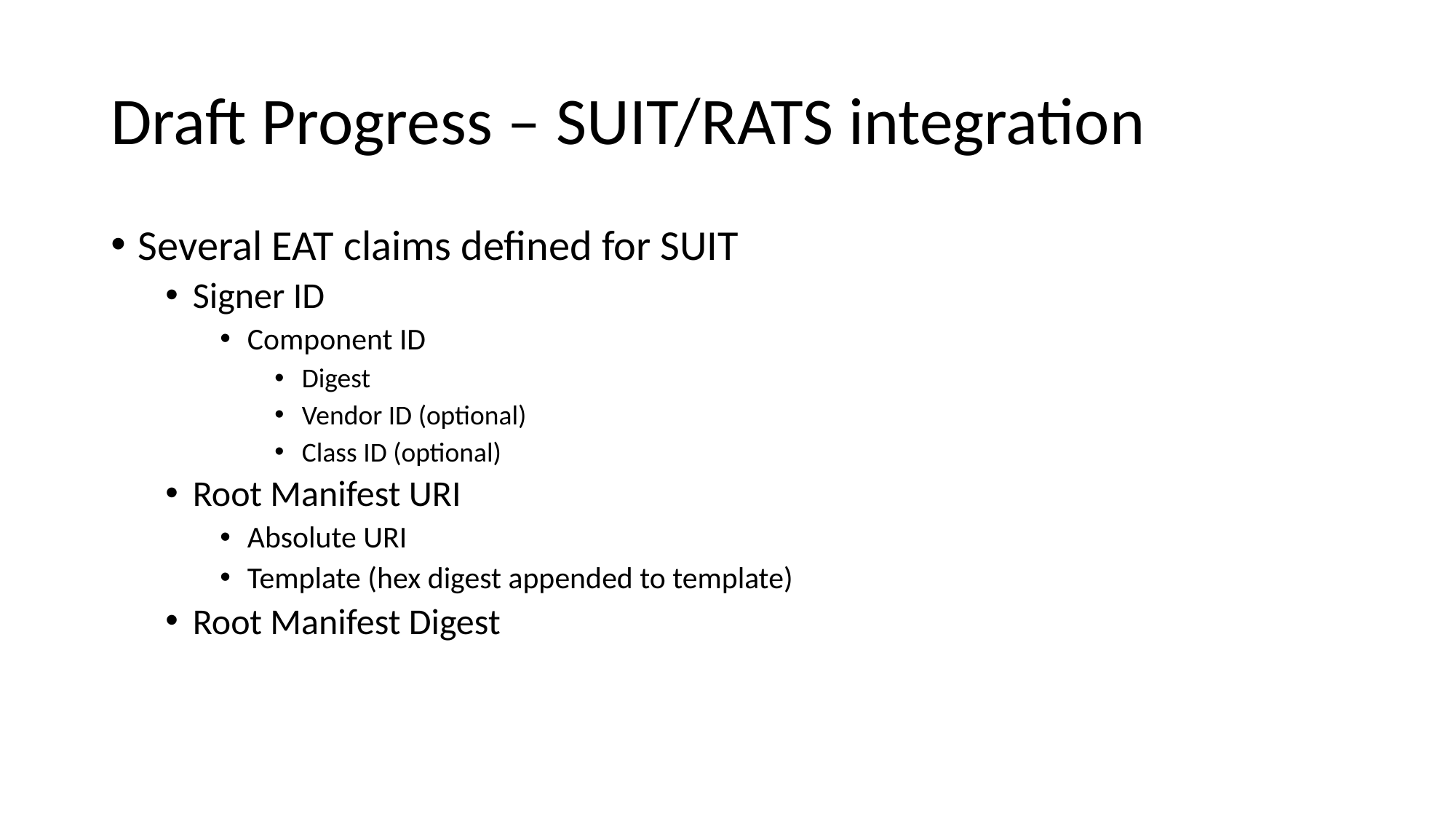

# Draft Progress – SUIT/RATS integration
Several EAT claims defined for SUIT
Signer ID
Component ID
Digest
Vendor ID (optional)
Class ID (optional)
Root Manifest URI
Absolute URI
Template (hex digest appended to template)
Root Manifest Digest